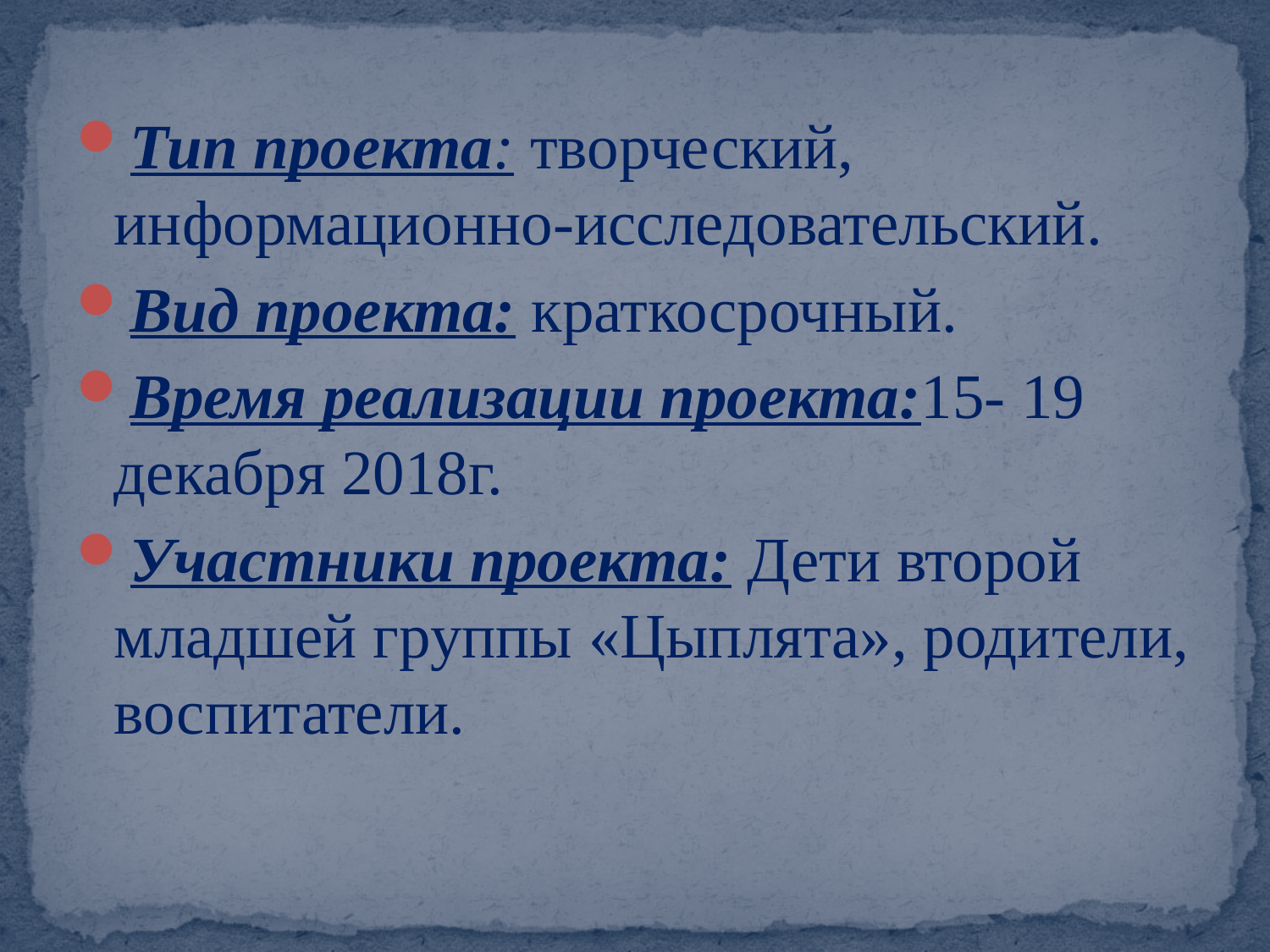

#
Тип проекта: творческий, информационно-исследовательский.
Вид проекта: краткосрочный.
Время реализации проекта:15- 19 декабря 2018г.
Участники проекта: Дети второй младшей группы «Цыплята», родители, воспитатели.